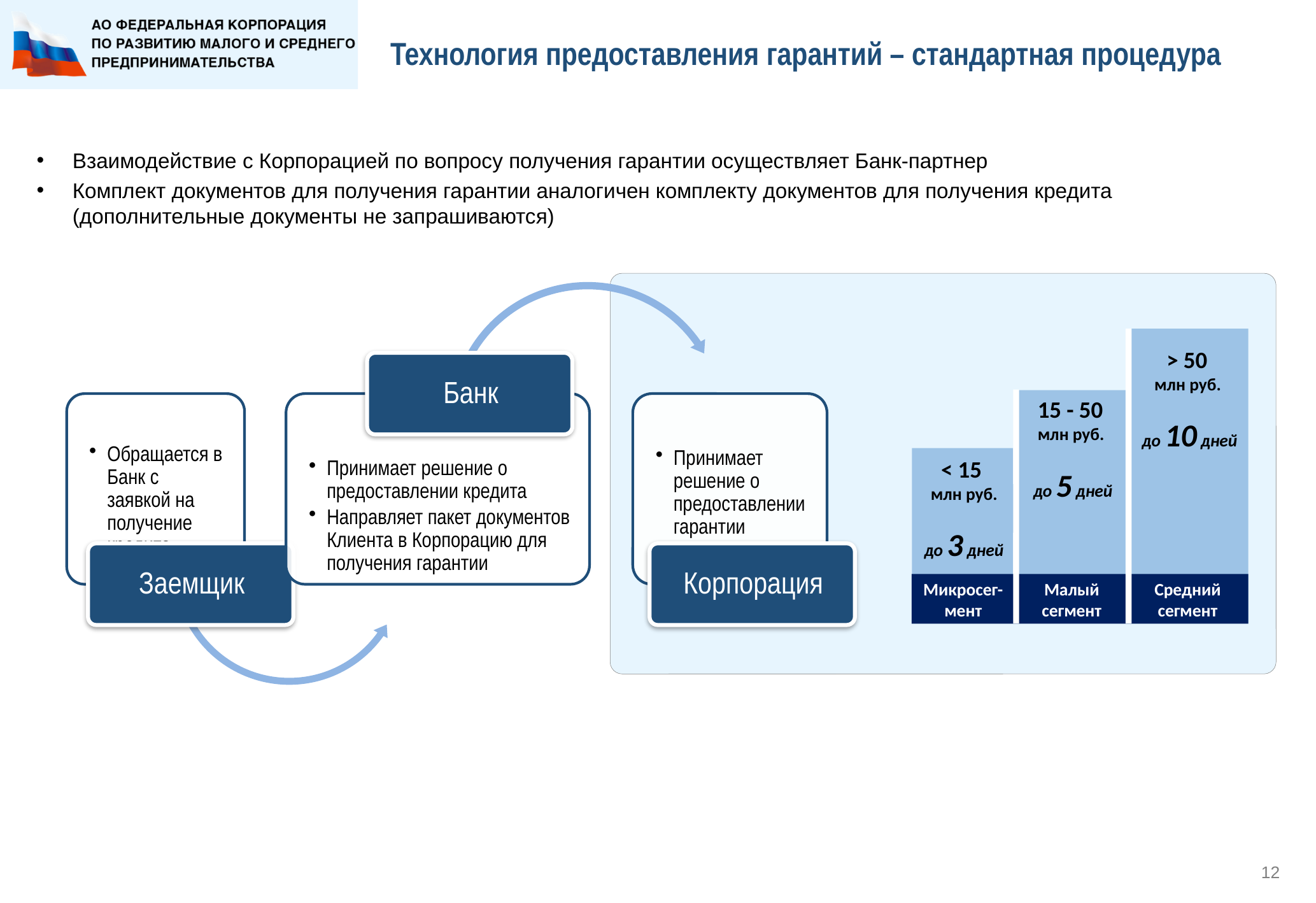

# Технология предоставления гарантий – стандартная процедура
Взаимодействие с Корпорацией по вопросу получения гарантии осуществляет Банк-партнер
Комплект документов для получения гарантии аналогичен комплекту документов для получения кредита (дополнительные документы не запрашиваются)

Обращается в Банк с заявкой на получение кредита
Заемщик
Принимает решение о предоставлении кредита
Направляет пакет документов Клиента в Корпорацию для получения гарантии
Банк

Принимает решение о предоставлении гарантии
Корпорация

> 50
млн руб.

до 10 дней
15 - 50
млн руб.

до 5 дней

< 15
млн руб.

до 3 дней

Микросег-мент
Малый сегмент
Средний сегмент